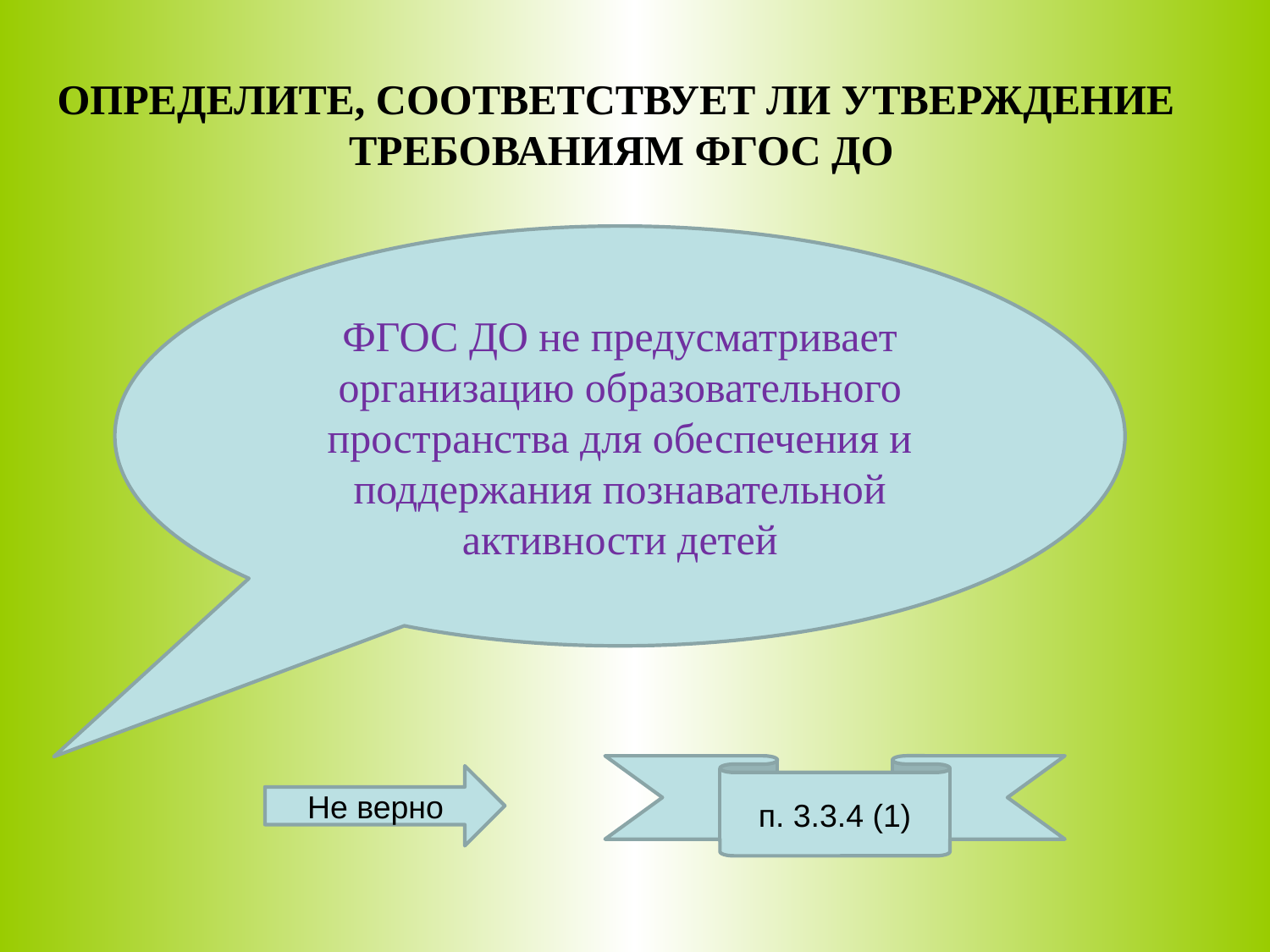

Определите, соответствует ли утверждение
требованиям ФГОС ДО
ФГОС ДО не предусматривает организацию образовательного пространства для обеспечения и поддержания познавательной активности детей
п. 3.3.4 (1)
Не верно